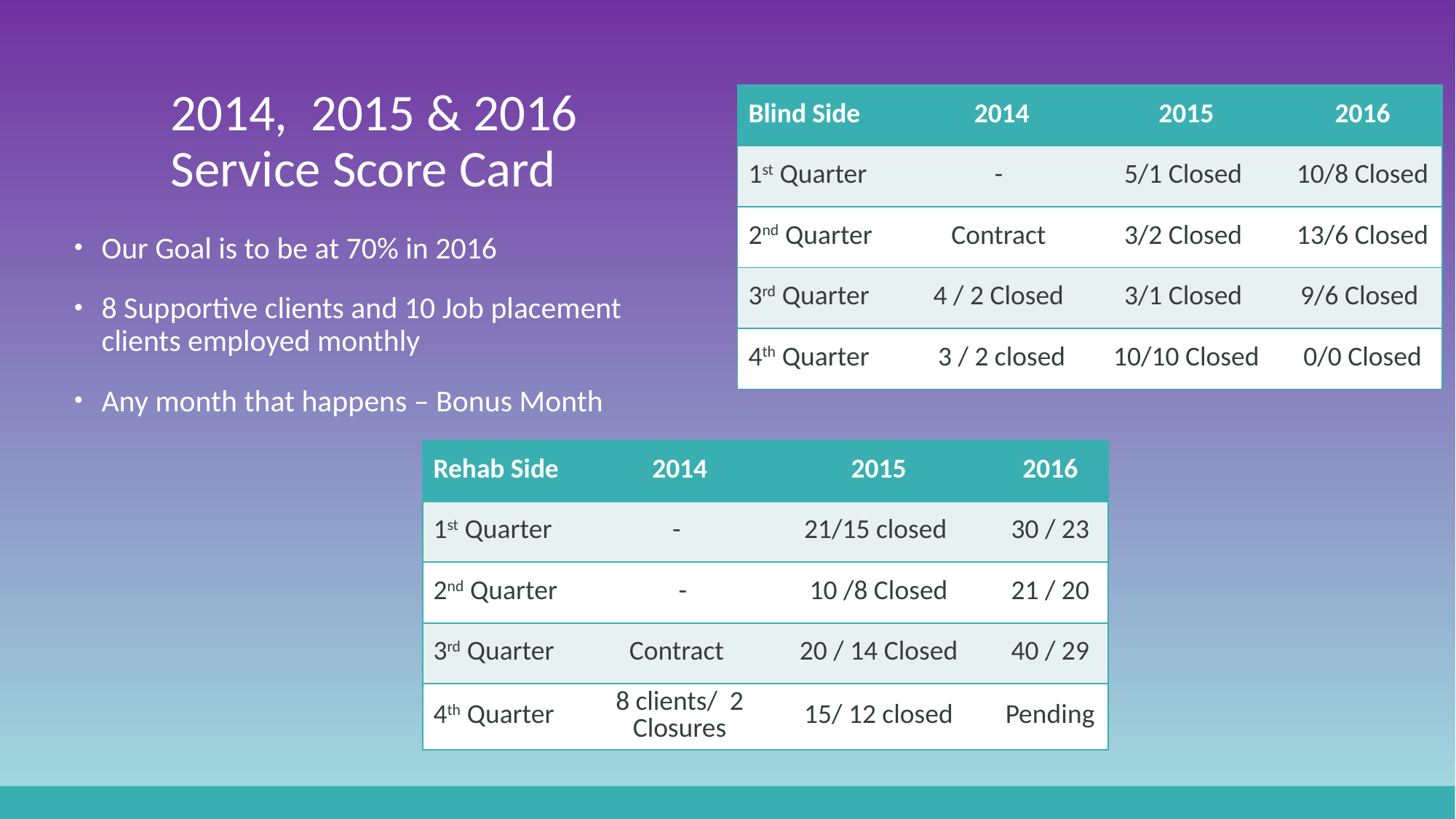

# 2014,  2015 & 2016 Service Score Card
| Blind Side | 2014 | 2015 | 2016 |
| --- | --- | --- | --- |
| 1st Quarter | - | 5/1 Closed | 10/8 Closed |
| 2nd Quarter | Contract | 3/2 Closed | 13/6 Closed |
| 3rd Quarter | 4 / 2 Closed | 3/1 Closed | 9/6 Closed |
| 4th Quarter | 3 / 2 closed | 10/10 Closed | 0/0 Closed |
Our Goal is to be at 70% in 2016
8 Supportive clients and 10 Job placement clients employed monthly
Any month that happens – Bonus Month
| Rehab Side | 2014 | 2015 | 2016 |
| --- | --- | --- | --- |
| 1st Quarter | - | 21/15 closed | 30 / 23 |
| 2nd Quarter | - | 10 /8 Closed | 21 / 20 |
| 3rd Quarter | Contract | 20 / 14 Closed | 40 / 29 |
| 4th Quarter | 8 clients/ 2 Closures | 15/ 12 closed | Pending |